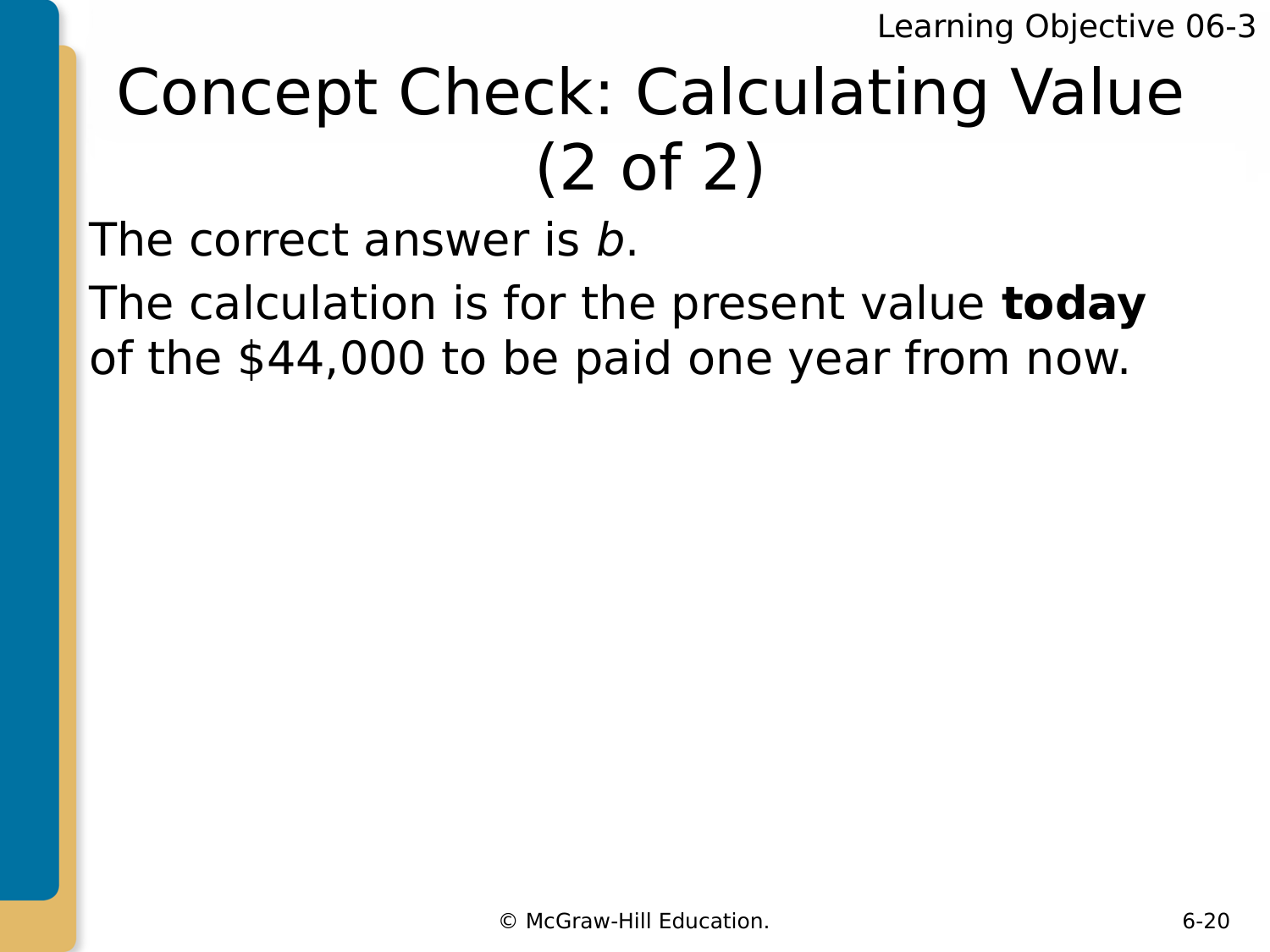

Learning Objective 06-3
# Concept Check: Calculating Value (2 of 2)
The correct answer is b.
The calculation is for the present value today of the $44,000 to be paid one year from now.